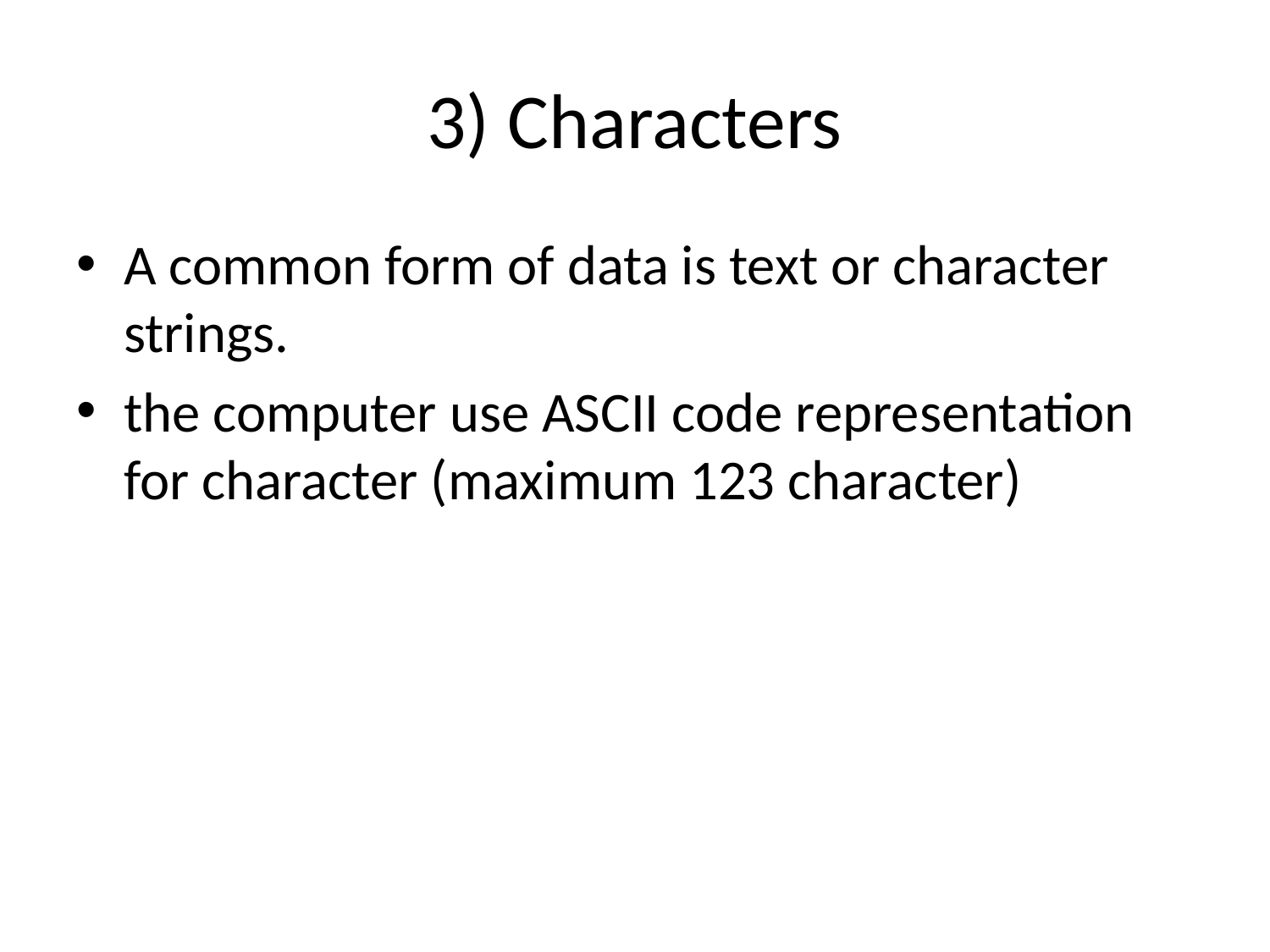

# 3) Characters
A common form of data is text or character strings.
the computer use ASCII code representation for character (maximum 123 character)